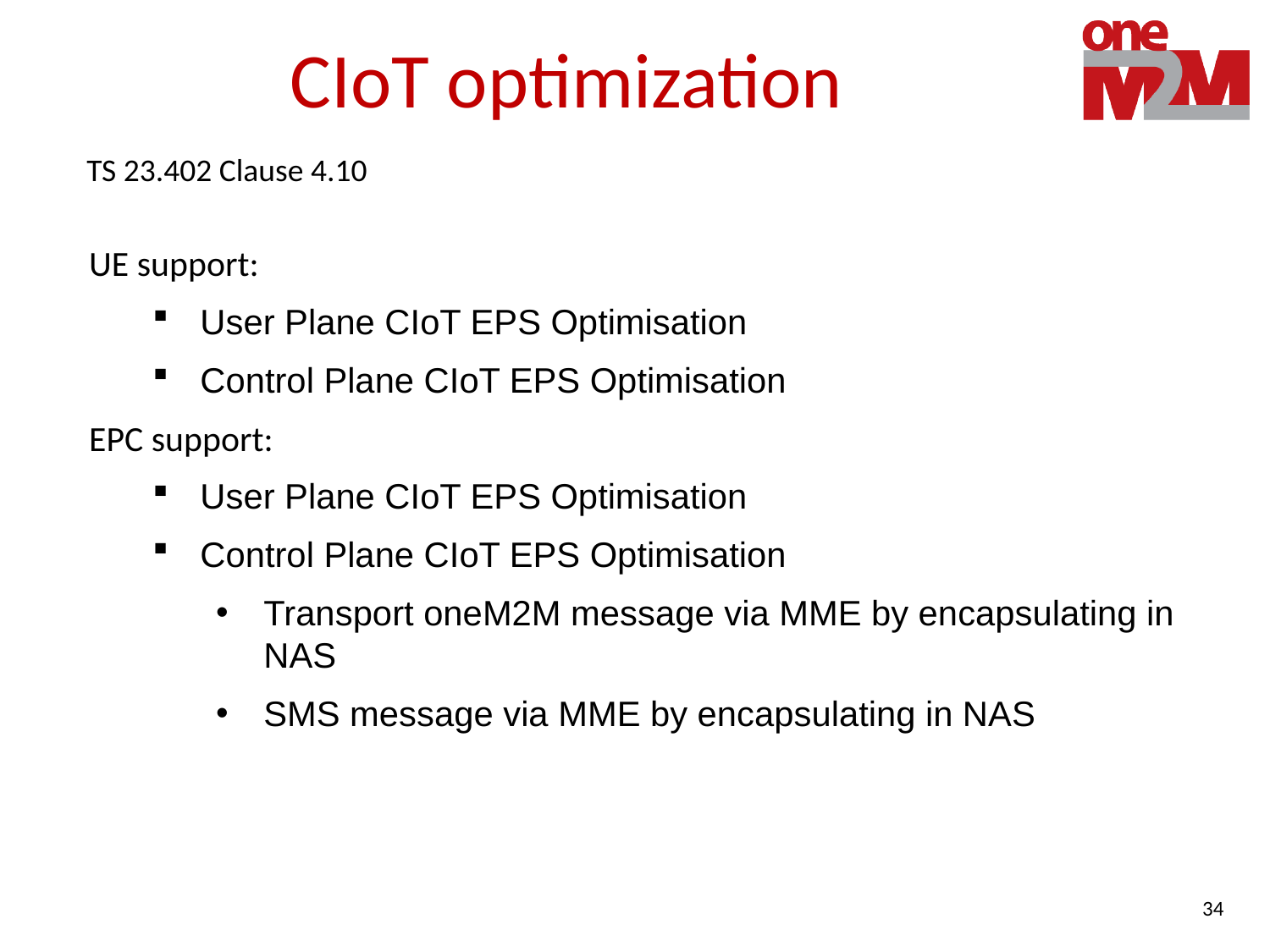

# CIoT optimization
TS 23.402 Clause 4.10

UE support:
User Plane CIoT EPS Optimisation
Control Plane CIoT EPS Optimisation
EPC support:
User Plane CIoT EPS Optimisation
Control Plane CIoT EPS Optimisation
Transport oneM2M message via MME by encapsulating in NAS
SMS message via MME by encapsulating in NAS